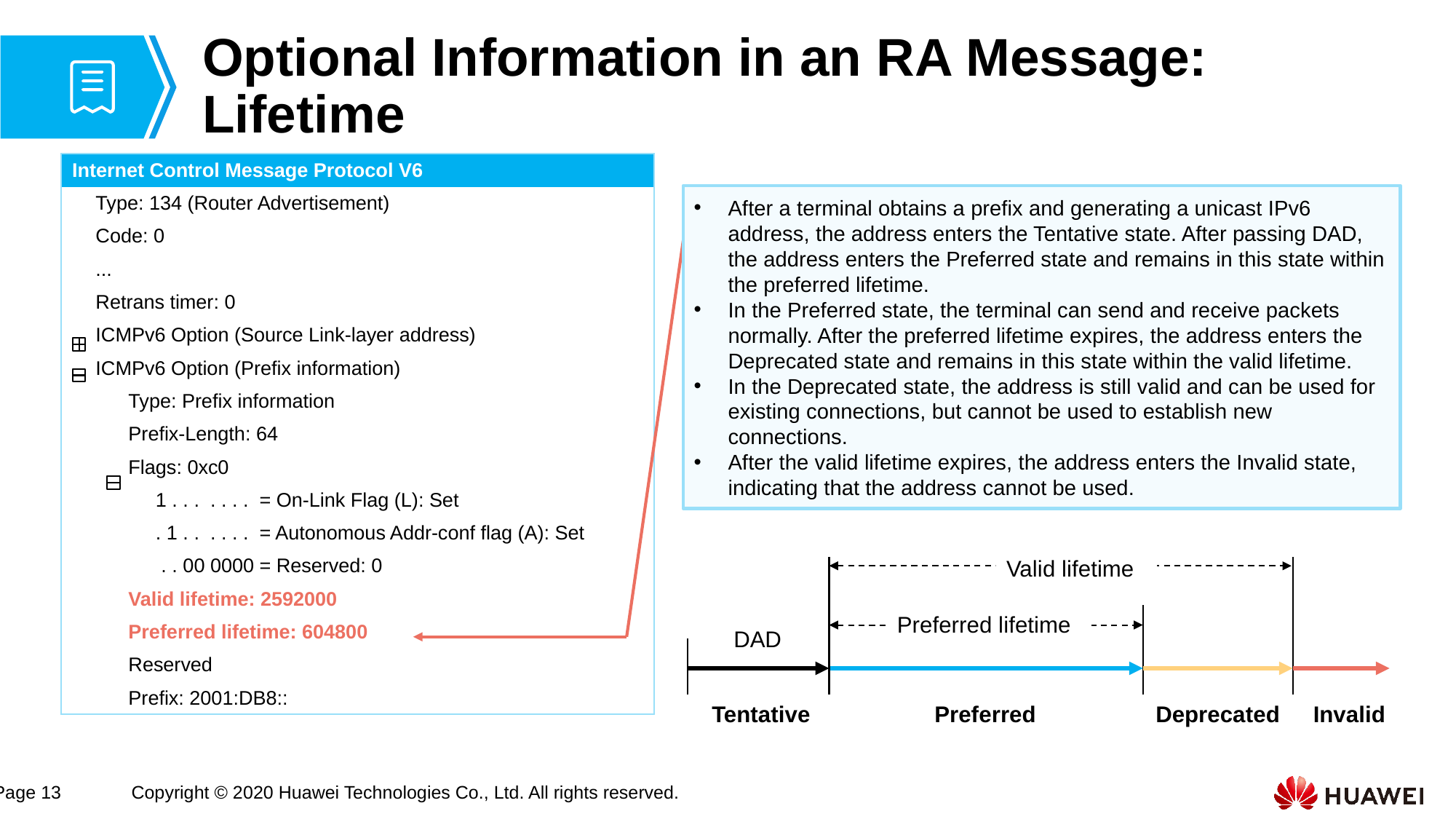

# Optional Information in an RA Message: Lifetime

| Internet Control Message Protocol V6 |
| --- |
| Type: 134 (Router Advertisement) |
| Code: 0 |
| ... |
| Retrans timer: 0 |
| ICMPv6 Option (Source Link-layer address) |
| ICMPv6 Option (Prefix information) |
| Type: Prefix information |
| Prefix-Length: 64 |
| Flags: 0xc0 |
| 1 . . . . . . . = On-Link Flag (L): Set |
| . 1 . . . . . . = Autonomous Addr-conf flag (A): Set |
| . . 00 0000 = Reserved: 0 |
| Valid lifetime: 2592000 |
| Preferred lifetime: 604800 |
| Reserved |
| Prefix: 2001:DB8:: |
After a terminal obtains a prefix and generating a unicast IPv6 address, the address enters the Tentative state. After passing DAD, the address enters the Preferred state and remains in this state within the preferred lifetime.
In the Preferred state, the terminal can send and receive packets normally. After the preferred lifetime expires, the address enters the Deprecated state and remains in this state within the valid lifetime.
In the Deprecated state, the address is still valid and can be used for existing connections, but cannot be used to establish new connections.
After the valid lifetime expires, the address enters the Invalid state, indicating that the address cannot be used.

Valid lifetime
Preferred lifetime
DAD
Tentative
Preferred
Deprecated
Invalid